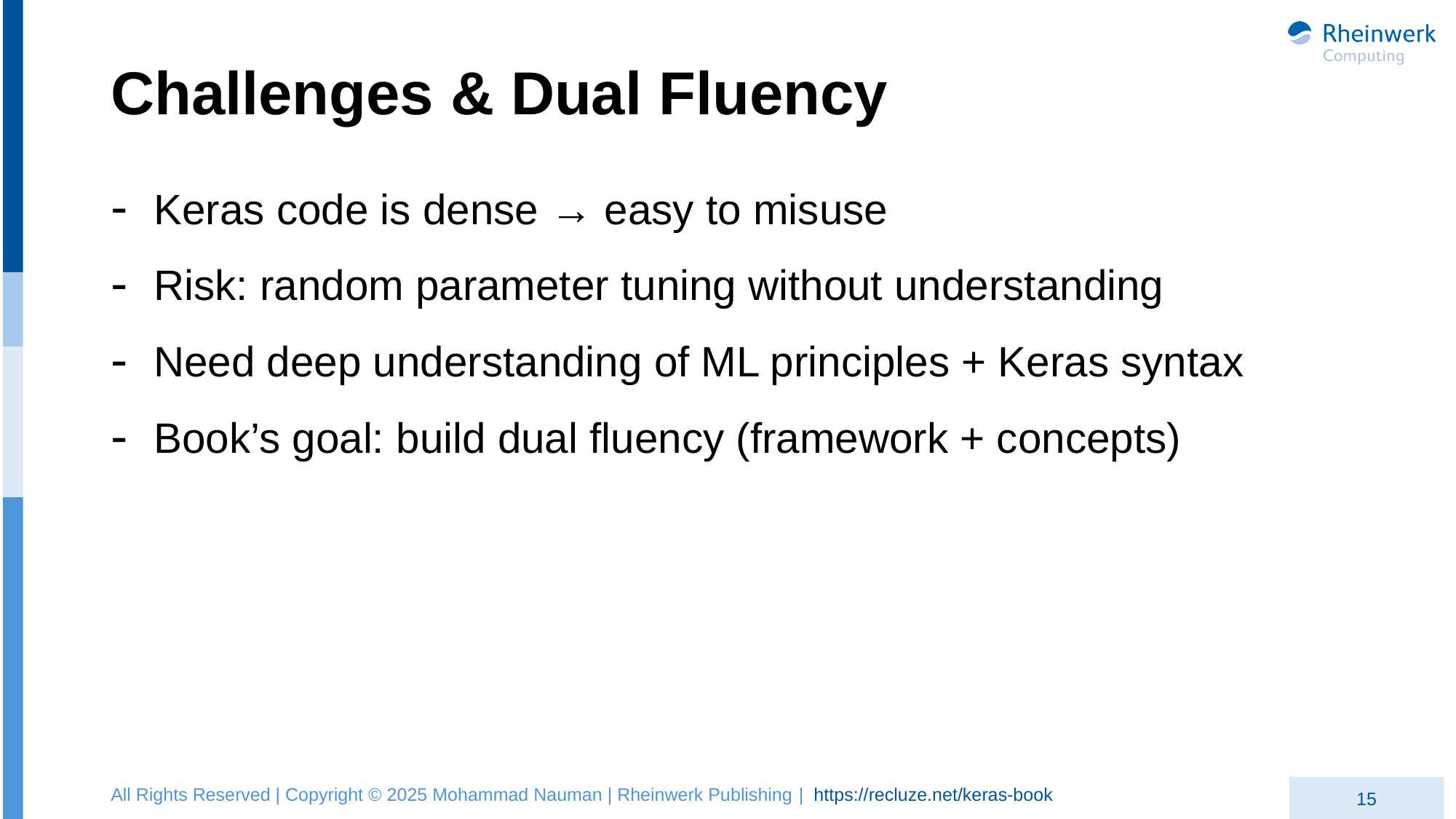

# Challenges & Dual Fluency
Keras code is dense → easy to misuse
Risk: random parameter tuning without understanding
Need deep understanding of ML principles + Keras syntax
Book’s goal: build dual fluency (framework + concepts)